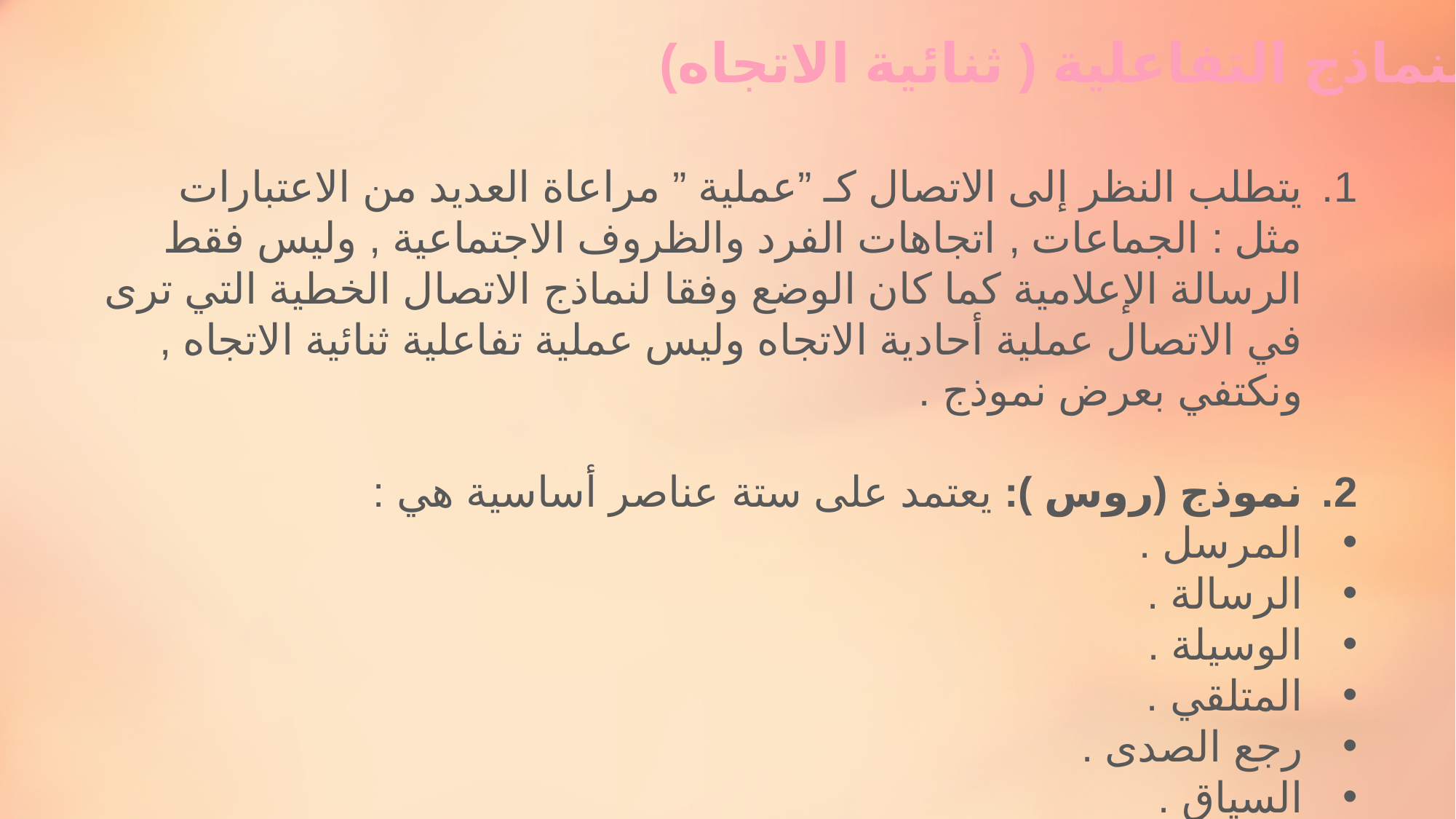

أولا :النماذج التفاعلية ( ثنائية الاتجاه)

يتطلب النظر إلى الاتصال كـ ”عملية ” مراعاة العديد من الاعتبارات مثل : الجماعات , اتجاهات الفرد والظروف الاجتماعية , وليس فقط الرسالة الإعلامية كما كان الوضع وفقا لنماذج الاتصال الخطية التي ترى في الاتصال عملية أحادية الاتجاه وليس عملية تفاعلية ثنائية الاتجاه , ونكتفي بعرض نموذج .

نموذج (روس ): يعتمد على ستة عناصر أساسية هي :
المرسل .
الرسالة .
الوسيلة .
المتلقي .
رجع الصدى .
السياق .